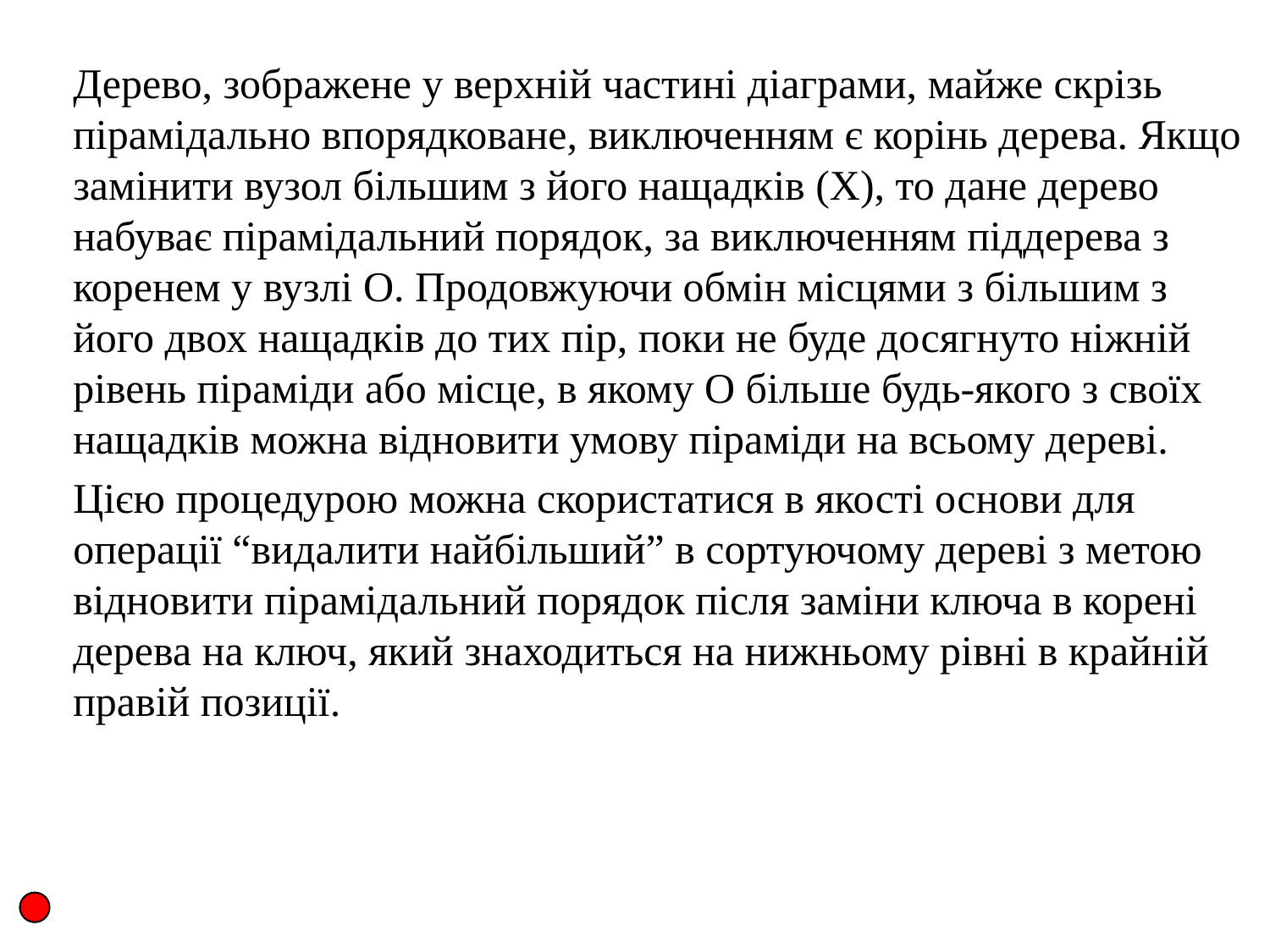

Дерево, зображене у верхній частині діаграми, майже скрізь пірамідально впорядковане, виключенням є корінь дерева. Якщо замінити вузол більшим з його нащадків (X), то дане дерево набуває пірамідальний порядок, за виключенням піддерева з коренем у вузлі О. Продовжуючи обмін місцями з більшим з його двох нащадків до тих пір, поки не буде досягнуто ніжній рівень піраміди або місце, в якому О більше будь-якого з своїх нащадків можна відновити умову піраміди на всьому дереві.
	Цією процедурою можна скористатися в якості основи для операції “видалити найбільший” в сортуючому дереві з метою відновити пірамідальний порядок після заміни ключа в корені дерева на ключ, який знаходиться на нижньому рівні в крайній правій позиції.